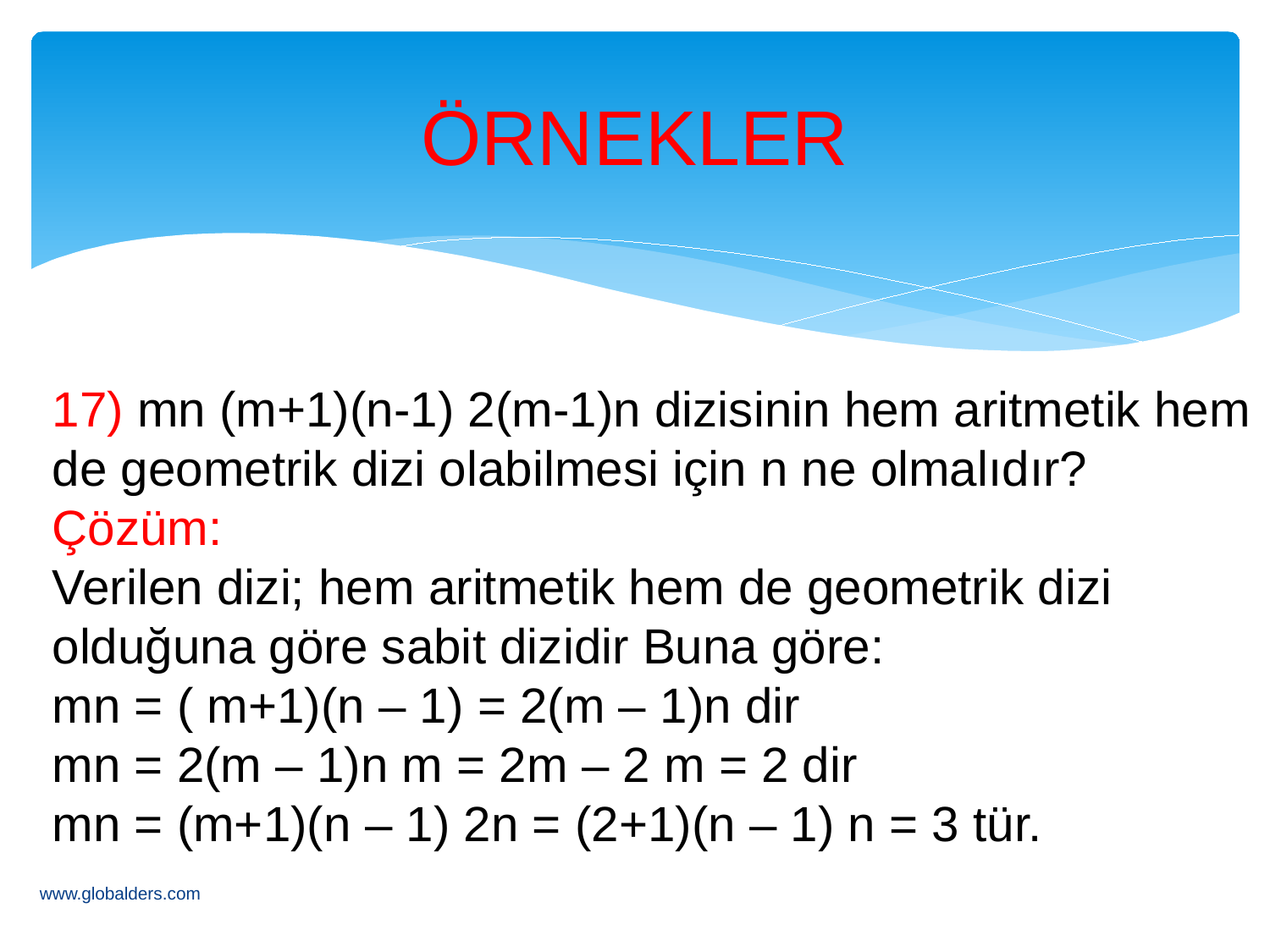

# ÖRNEKLER
17) mn (m+1)(n-1) 2(m-1)n dizisinin hem aritmetik hem de geometrik dizi olabilmesi için n ne olmalıdır?
Çözüm:
Verilen dizi; hem aritmetik hem de geometrik dizi olduğuna göre sabit dizidir Buna göre:
mn = ( m+1)(n – 1) = 2(m – 1)n dir
mn = 2(m – 1)n m = 2m – 2 m = 2 dir
mn = (m+1)(n – 1) 2n = (2+1)(n – 1) n = 3 tür.
www.globalders.com